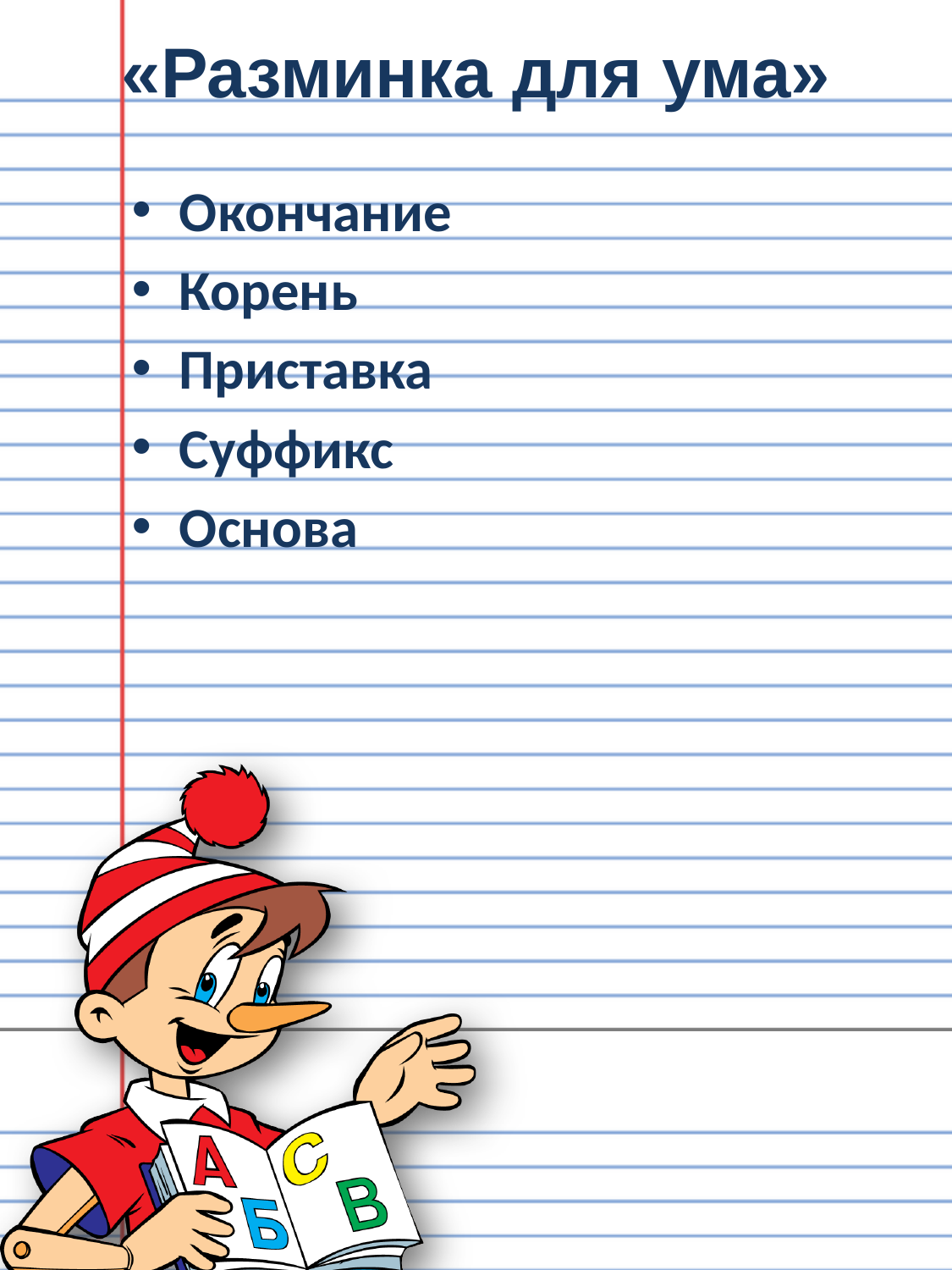

# «Разминка для ума»
Окончание
Корень
Приставка
Суффикс
Основа